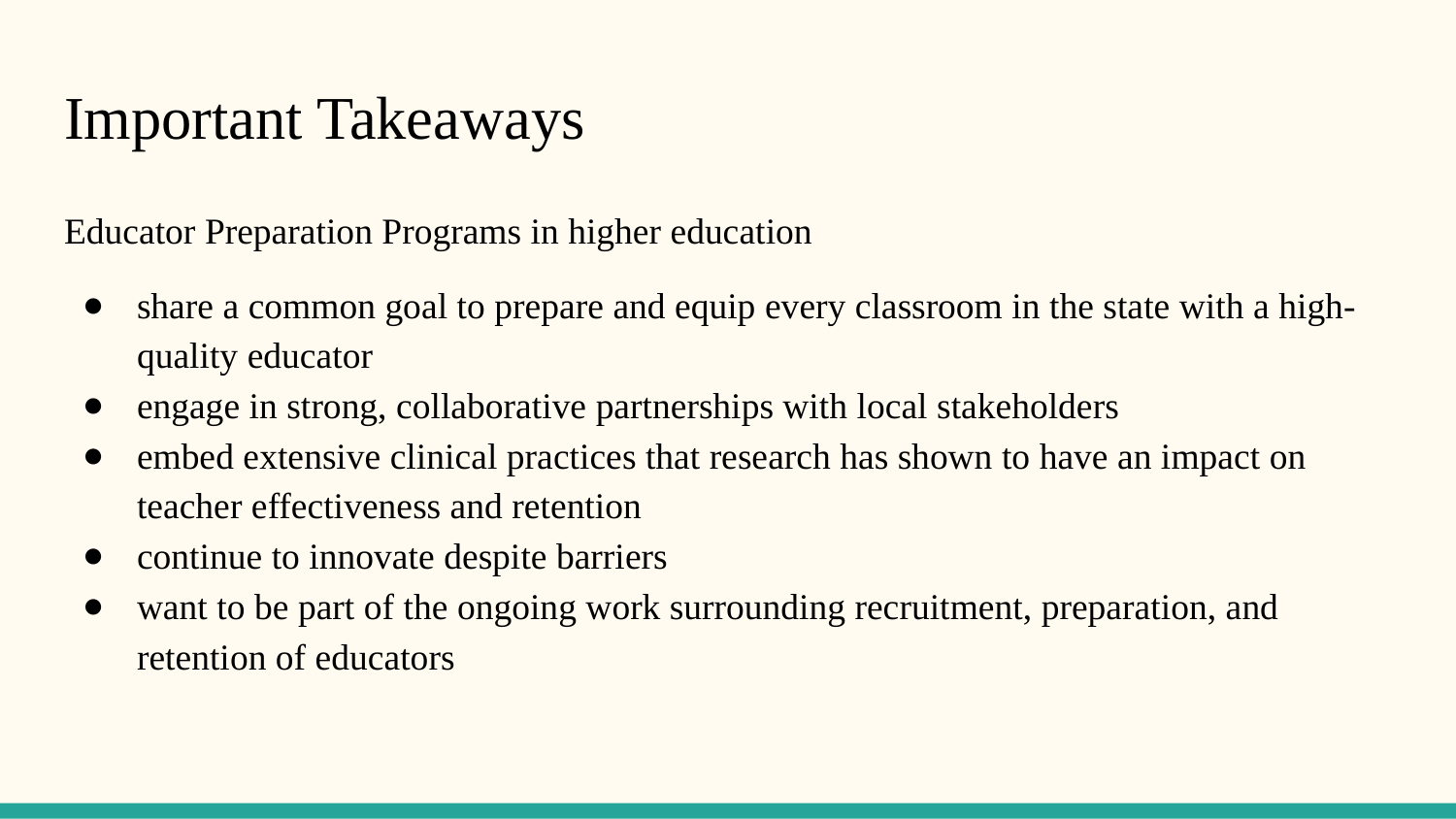

# Important Takeaways
Educator Preparation Programs in higher education
share a common goal to prepare and equip every classroom in the state with a high-quality educator
engage in strong, collaborative partnerships with local stakeholders
embed extensive clinical practices that research has shown to have an impact on teacher effectiveness and retention
continue to innovate despite barriers
want to be part of the ongoing work surrounding recruitment, preparation, and retention of educators